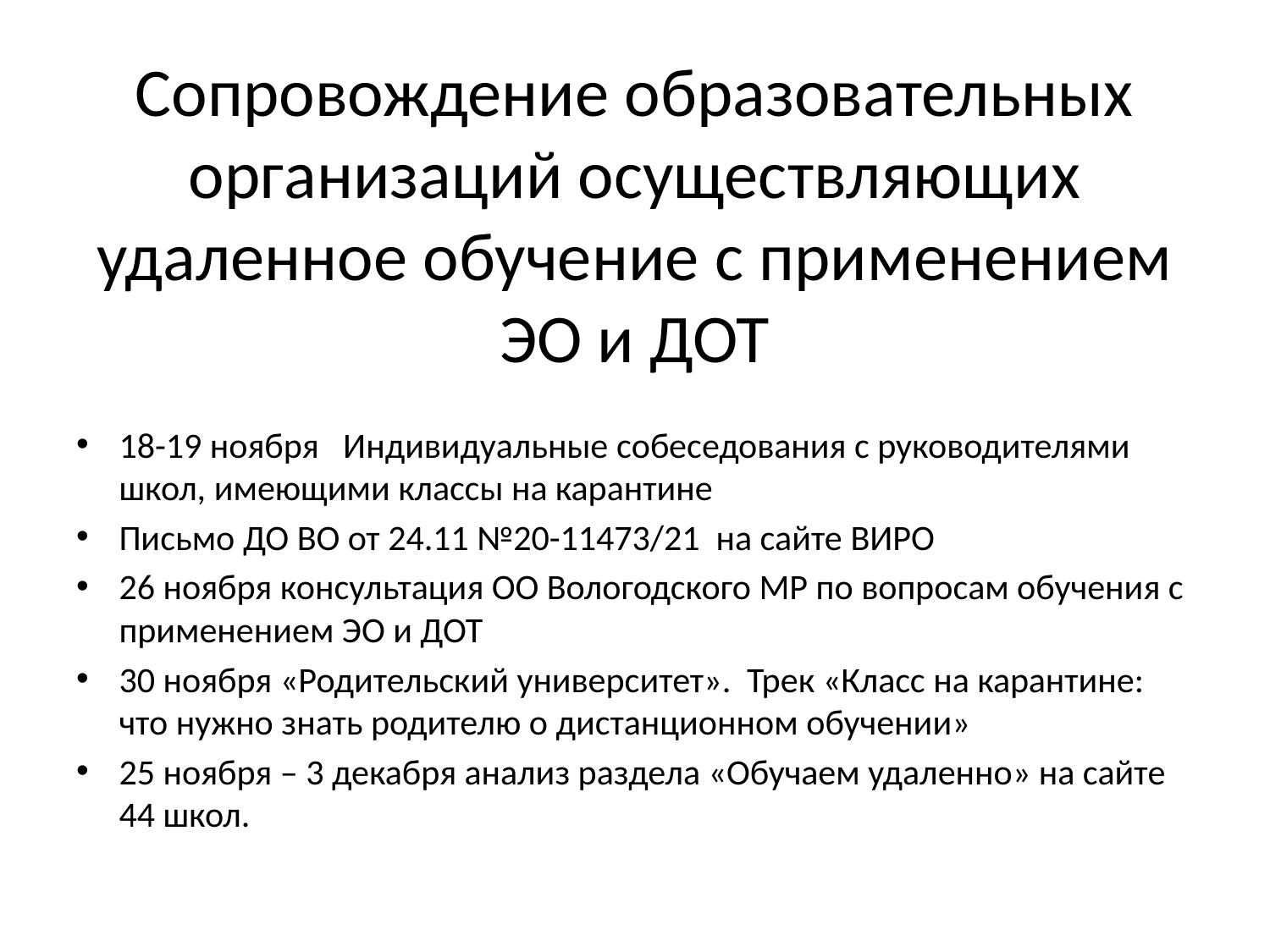

# Сопровождение образовательных организаций осуществляющих удаленное обучение с применением ЭО и ДОТ
18-19 ноября   Индивидуальные собеседования с руководителями школ, имеющими классы на карантине
Письмо ДО ВО от 24.11 №20-11473/21  на сайте ВИРО
26 ноября консультация ОО Вологодского МР по вопросам обучения с применением ЭО и ДОТ
30 ноября «Родительский университет».  Трек «Класс на карантине: что нужно знать родителю о дистанционном обучении»
25 ноября – 3 декабря анализ раздела «Обучаем удаленно» на сайте 44 школ.